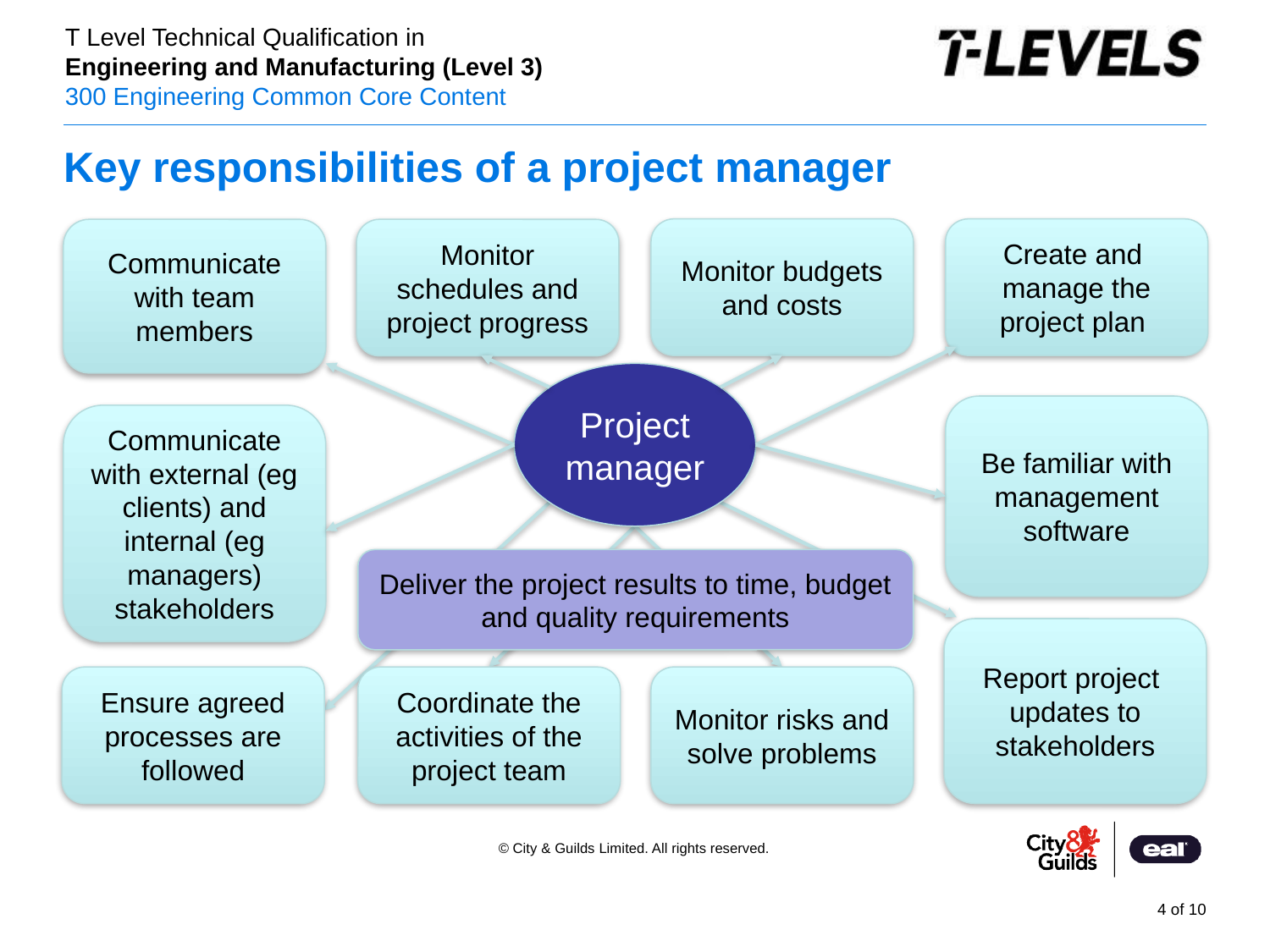

# Key responsibilities of a project manager
Create and  manage the project plan
Monitor budgets and costs
Communicate with team members
Monitor schedules and project progress
Project manager
Be familiar with management software
Communicate with external (eg clients) and internal (eg managers) stakeholders
Deliver the project results to time, budget and quality requirements
Report project  updates to stakeholders
Ensure agreed processes are followed
Coordinate the activities of the project team
Monitor risks and solve problems